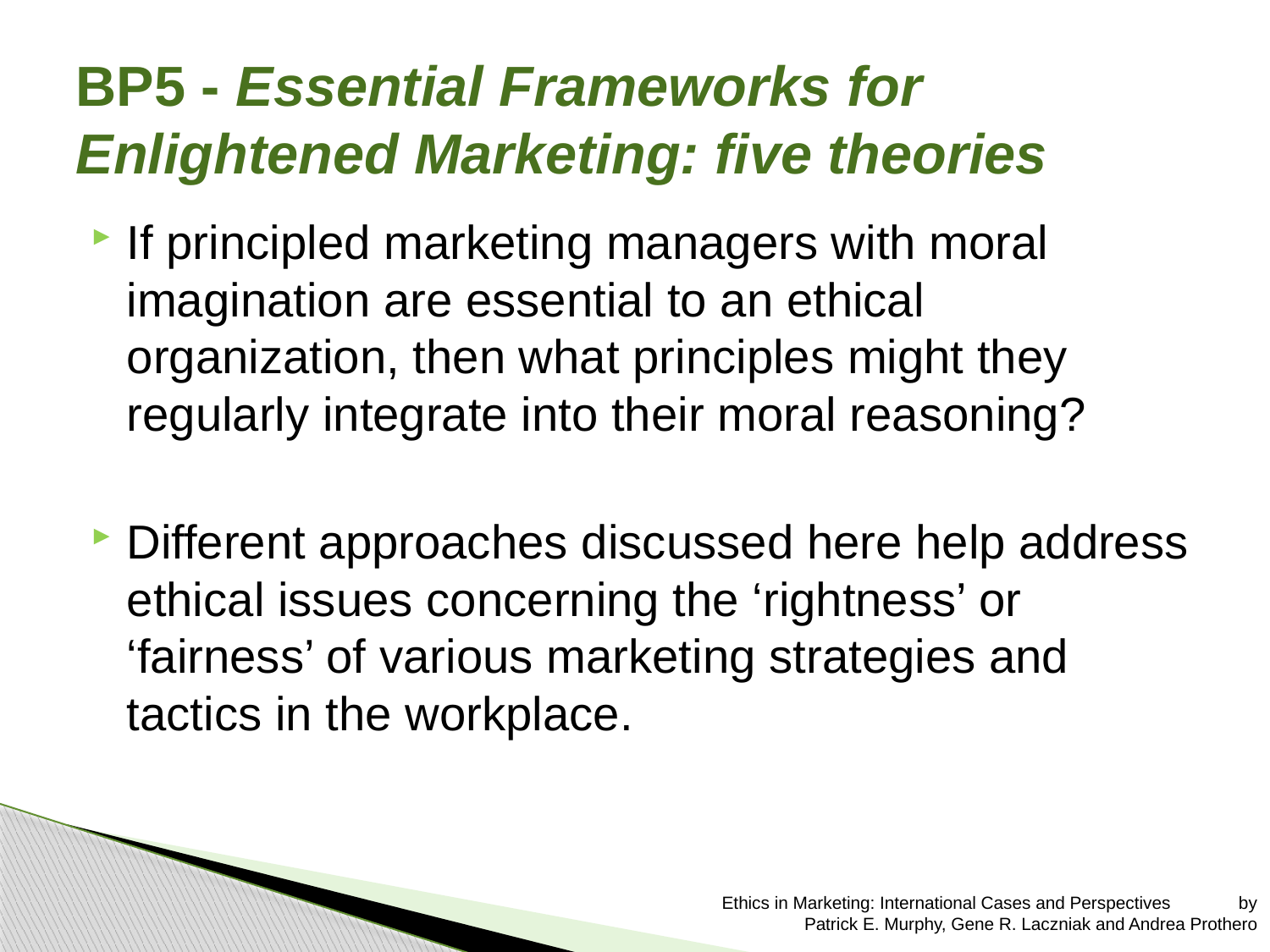

# BP5 - Essential Frameworks for Enlightened Marketing: five theories
If principled marketing managers with moral imagination are essential to an ethical organization, then what principles might they regularly integrate into their moral reasoning?

Different approaches discussed here help address ethical issues concerning the ‘rightness’ or ‘fairness’ of various marketing strategies and tactics in the workplace.
          Ethics in Marketing: International Cases and Perspectives              by Patrick E. Murphy, Gene R. Laczniak and Andrea Prothero